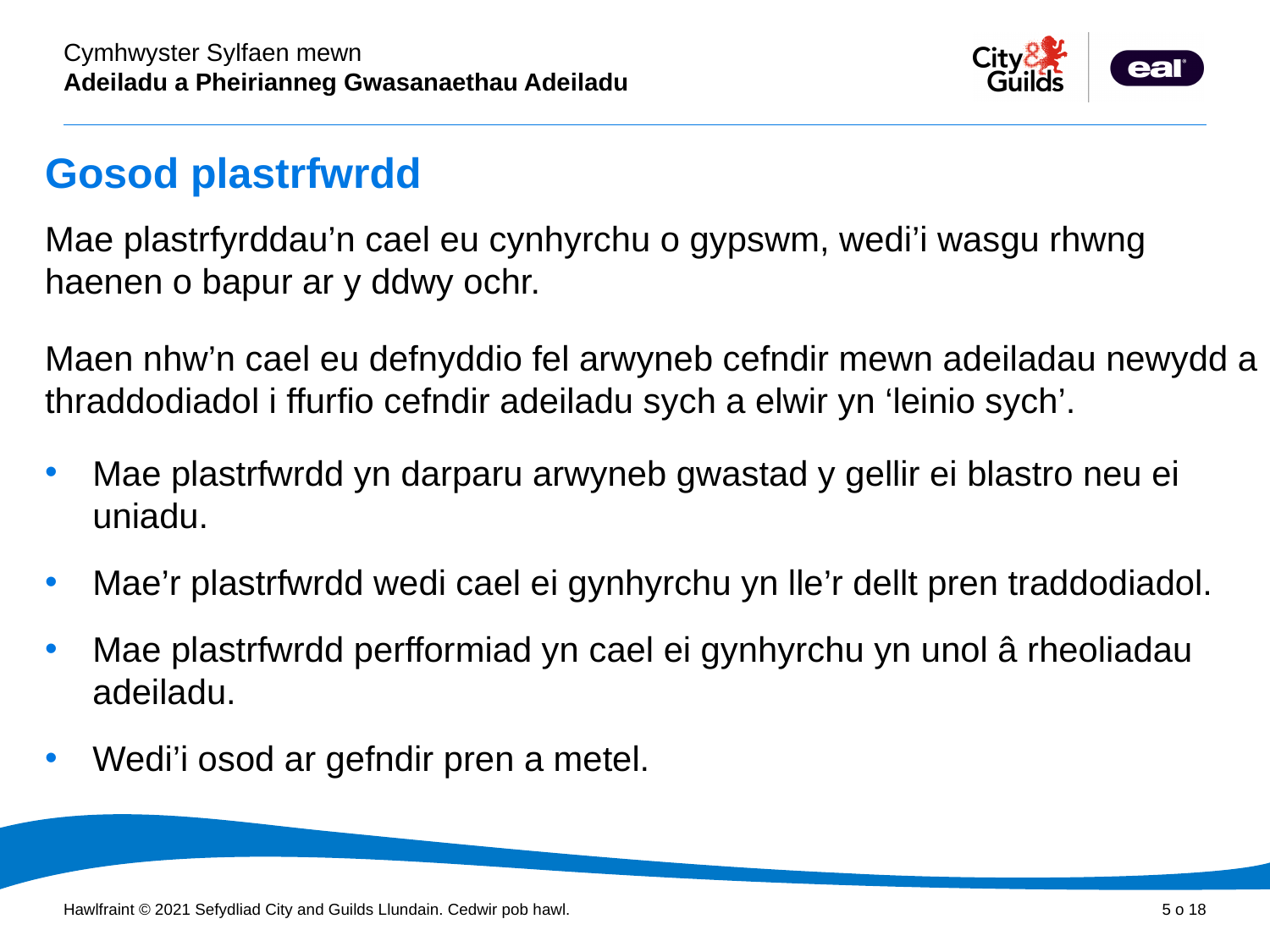

# Gosod plastrfwrdd
Mae plastrfyrddau’n cael eu cynhyrchu o gypswm, wedi’i wasgu rhwng haenen o bapur ar y ddwy ochr.
Maen nhw’n cael eu defnyddio fel arwyneb cefndir mewn adeiladau newydd a thraddodiadol i ffurfio cefndir adeiladu sych a elwir yn ‘leinio sych’.
Mae plastrfwrdd yn darparu arwyneb gwastad y gellir ei blastro neu ei uniadu.
Mae’r plastrfwrdd wedi cael ei gynhyrchu yn lle’r dellt pren traddodiadol.
Mae plastrfwrdd perfformiad yn cael ei gynhyrchu yn unol â rheoliadau adeiladu.
Wedi’i osod ar gefndir pren a metel.